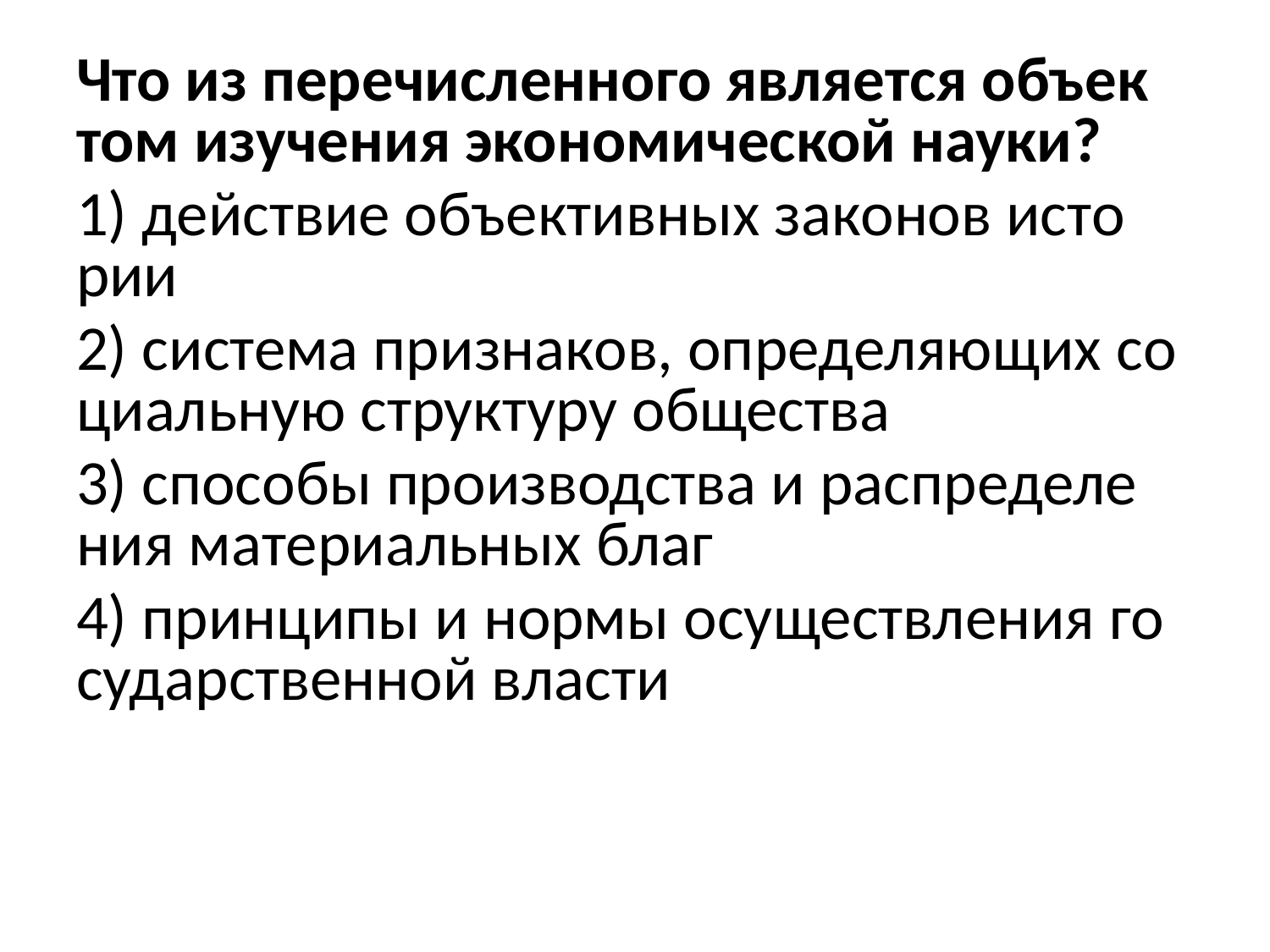

Что из пе­ре­чис­лен­но­го яв­ля­ет­ся объ­ек­том изу­че­ния эко­но­ми­че­ской науки?
1) дей­ствие объ­ек­тив­ных за­ко­нов ис­то­рии
2) си­сте­ма при­зна­ков, опре­де­ля­ю­щих со­ци­аль­ную струк­ту­ру об­ще­ства
3) спо­со­бы про­из­вод­ства и рас­пре­де­ле­ния ма­те­ри­аль­ных благ
4) прин­ци­пы и нормы осу­ществ­ле­ния го­су­дар­ствен­ной вла­сти